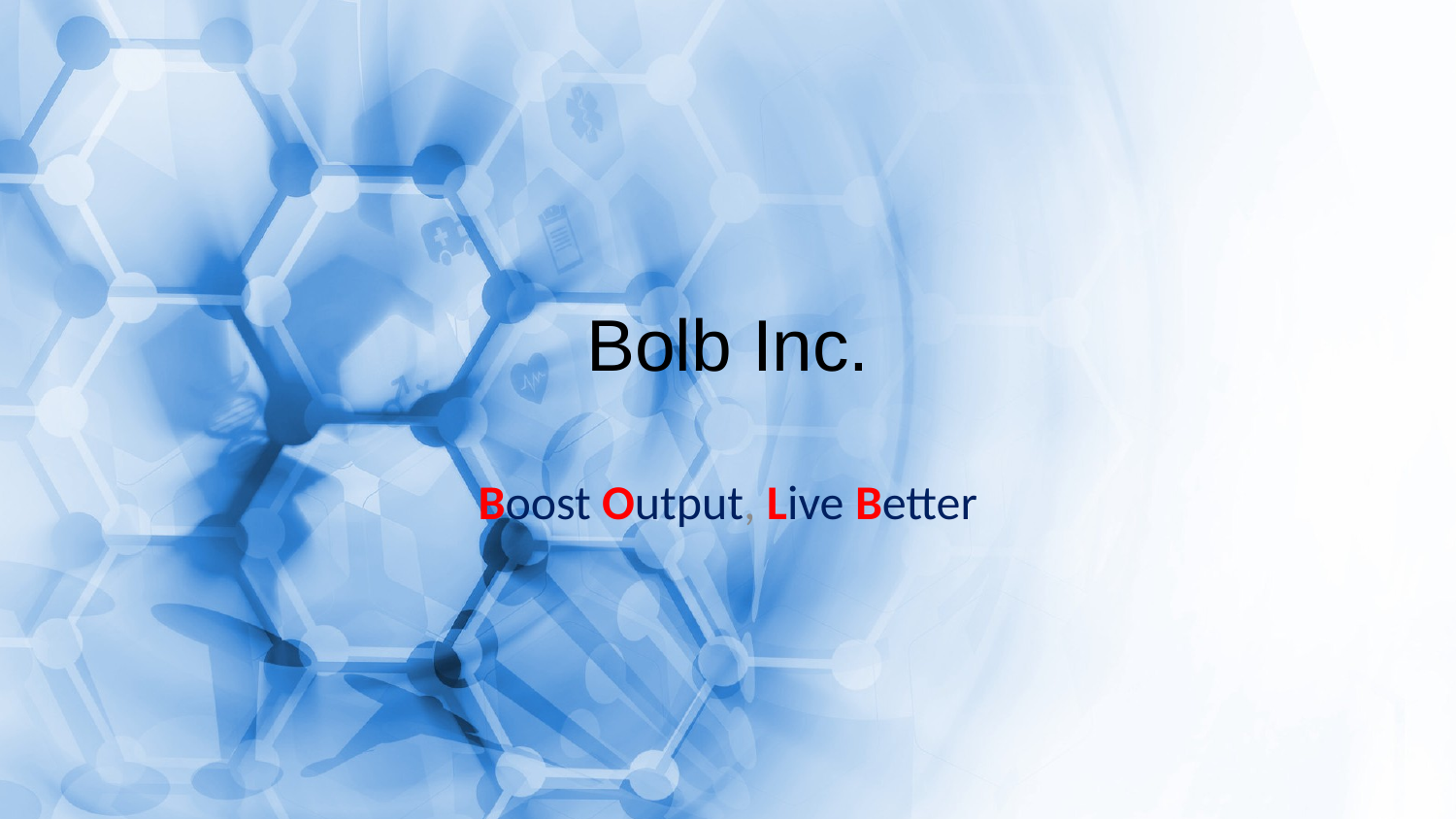

# Bolb Inc.
Boost Output, Live Better